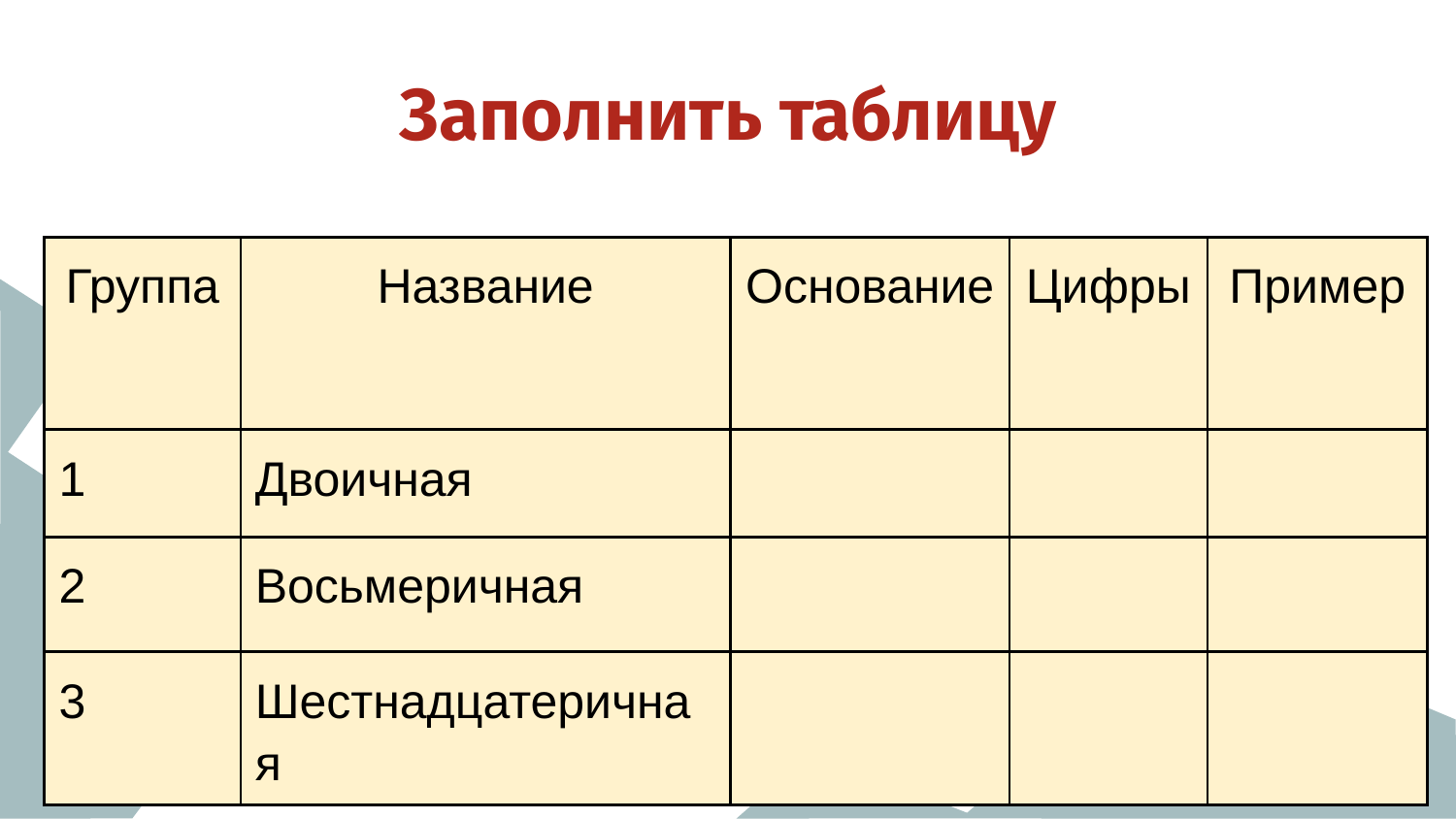

# Заполнить таблицу
| Группа | Название | Основание | Цифры | Пример |
| --- | --- | --- | --- | --- |
| 1 | Двоичная |  |  |  |
| 2 | Восьмеричная |  |  |  |
| 3 | Шестнадцатеричная |  |  |  |